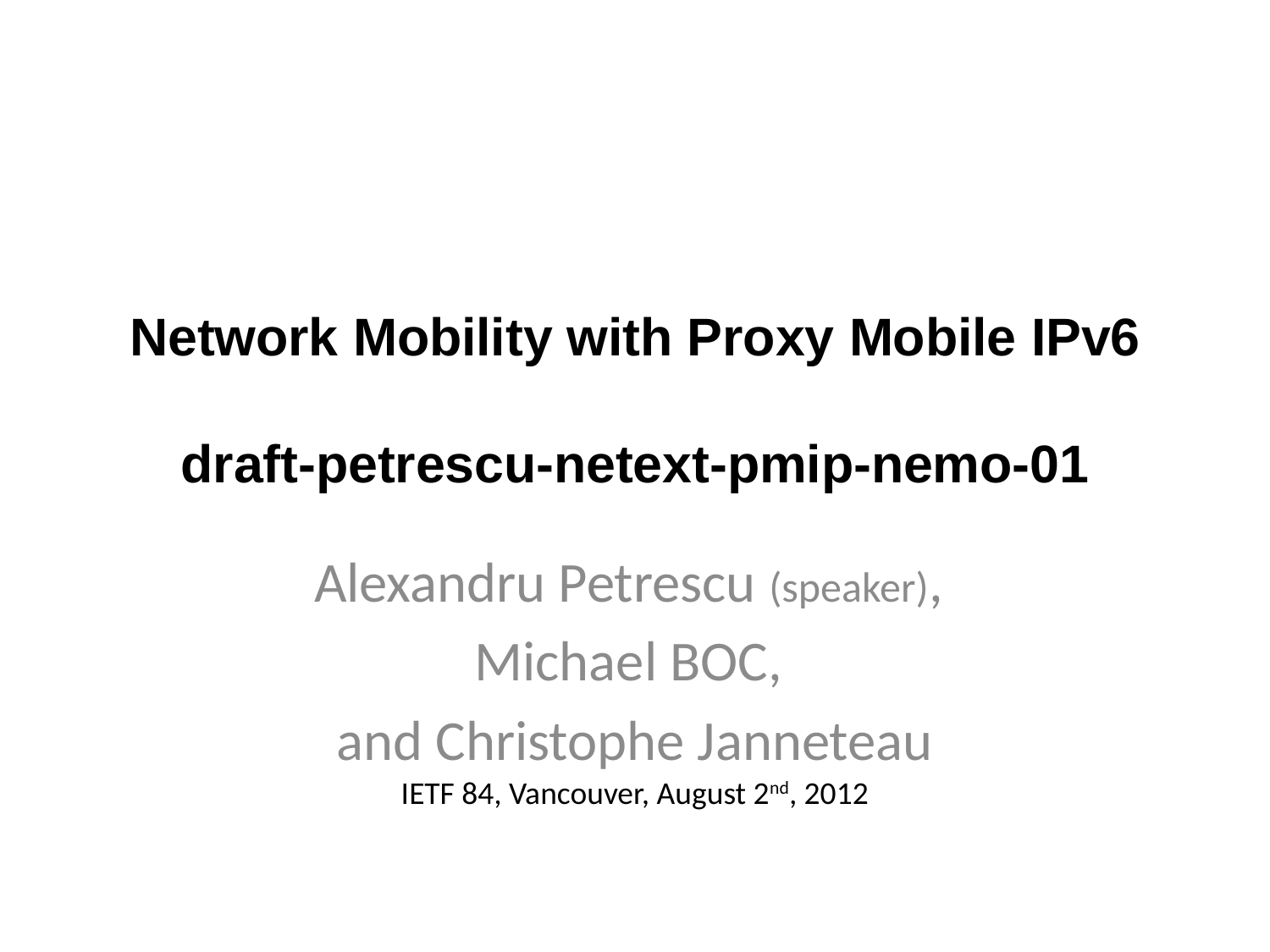

# Network Mobility with Proxy Mobile IPv6 draft-petrescu-netext-pmip-nemo-01
Alexandru Petrescu (speaker),
Michael BOC,
and Christophe Janneteau
IETF 84, Vancouver, August 2nd, 2012